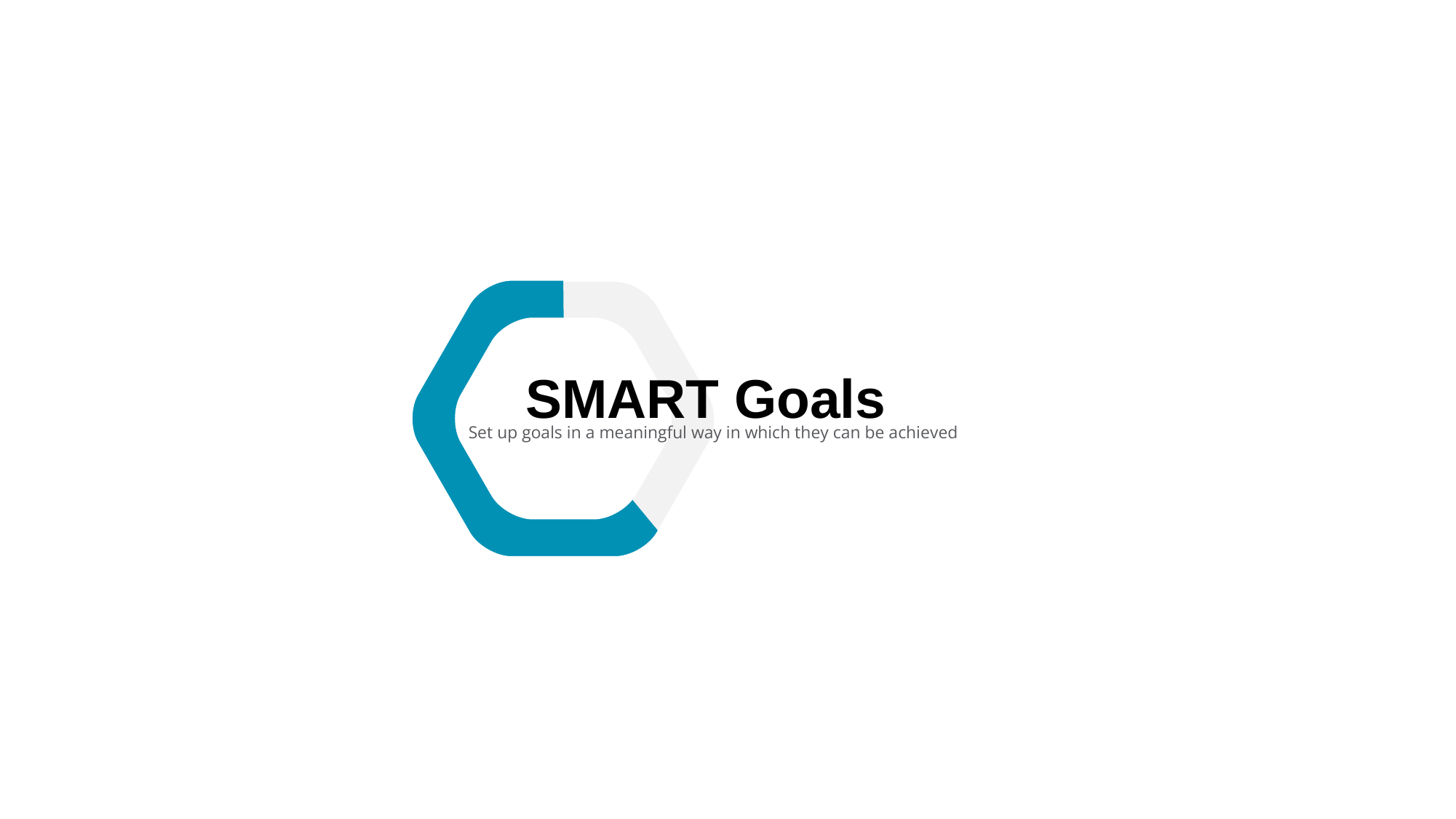

SMART Goals
Set up goals in a meaningful way in which they can be achieved